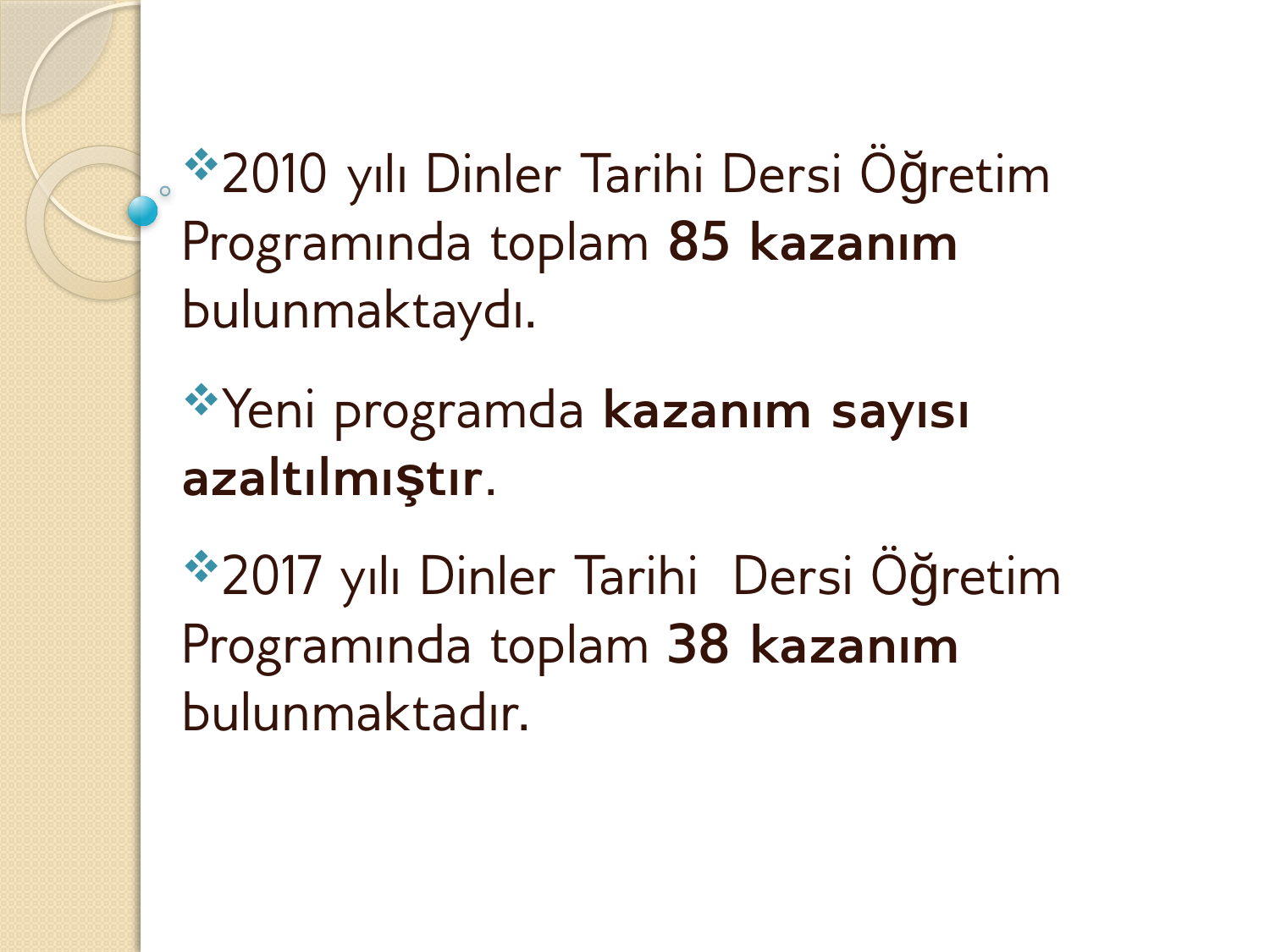

2010 yılı Dinler Tarihi Dersi Öğretim Programında toplam 85 kazanım bulunmaktaydı.
Yeni programda kazanım sayısı azaltılmıştır.
2017 yılı Dinler Tarihi  Dersi Öğretim Programında toplam 38 kazanım bulunmaktadır.